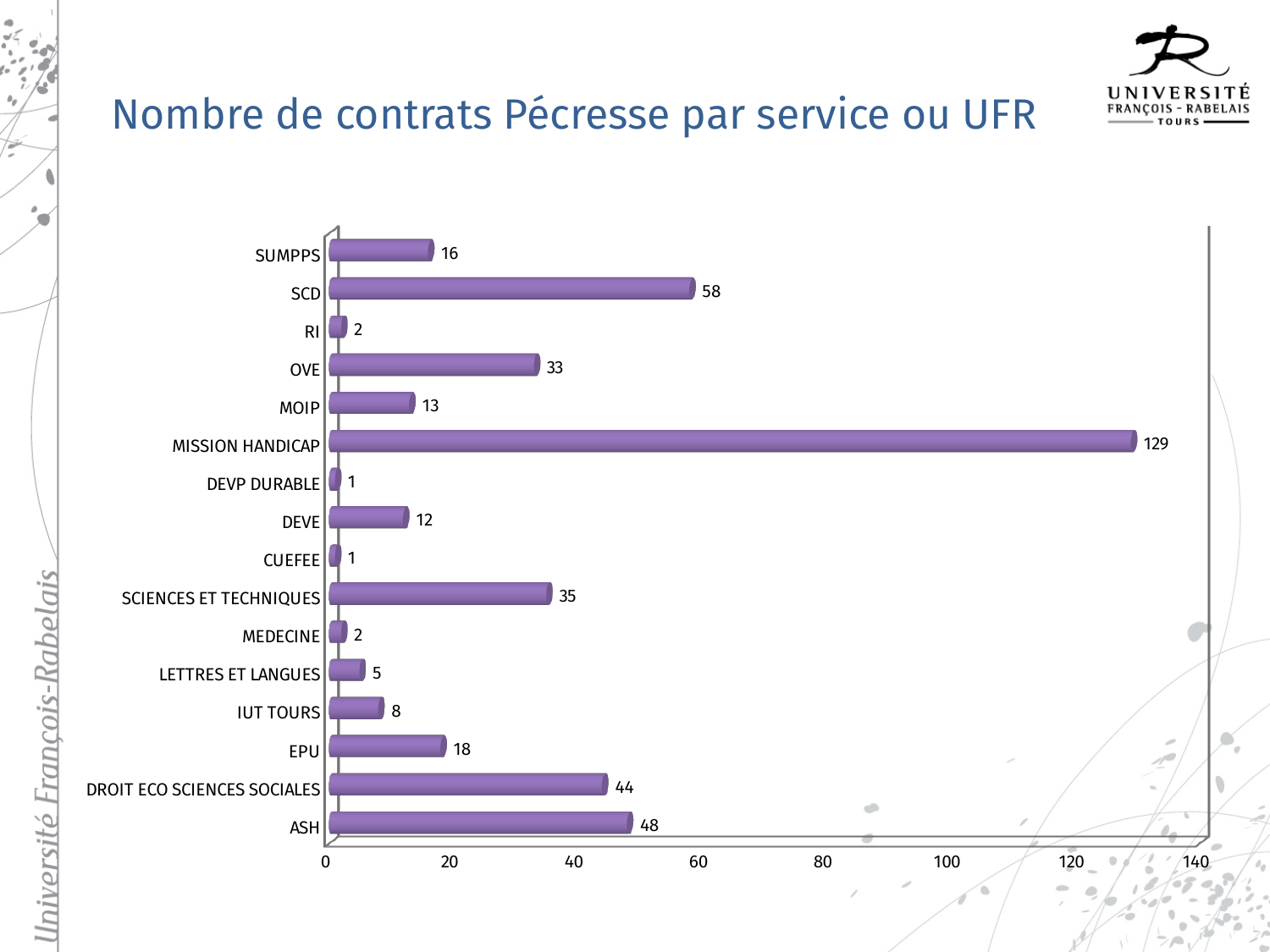

# Nombre de contrats Pécresse par service ou UFR

[unsupported chart]